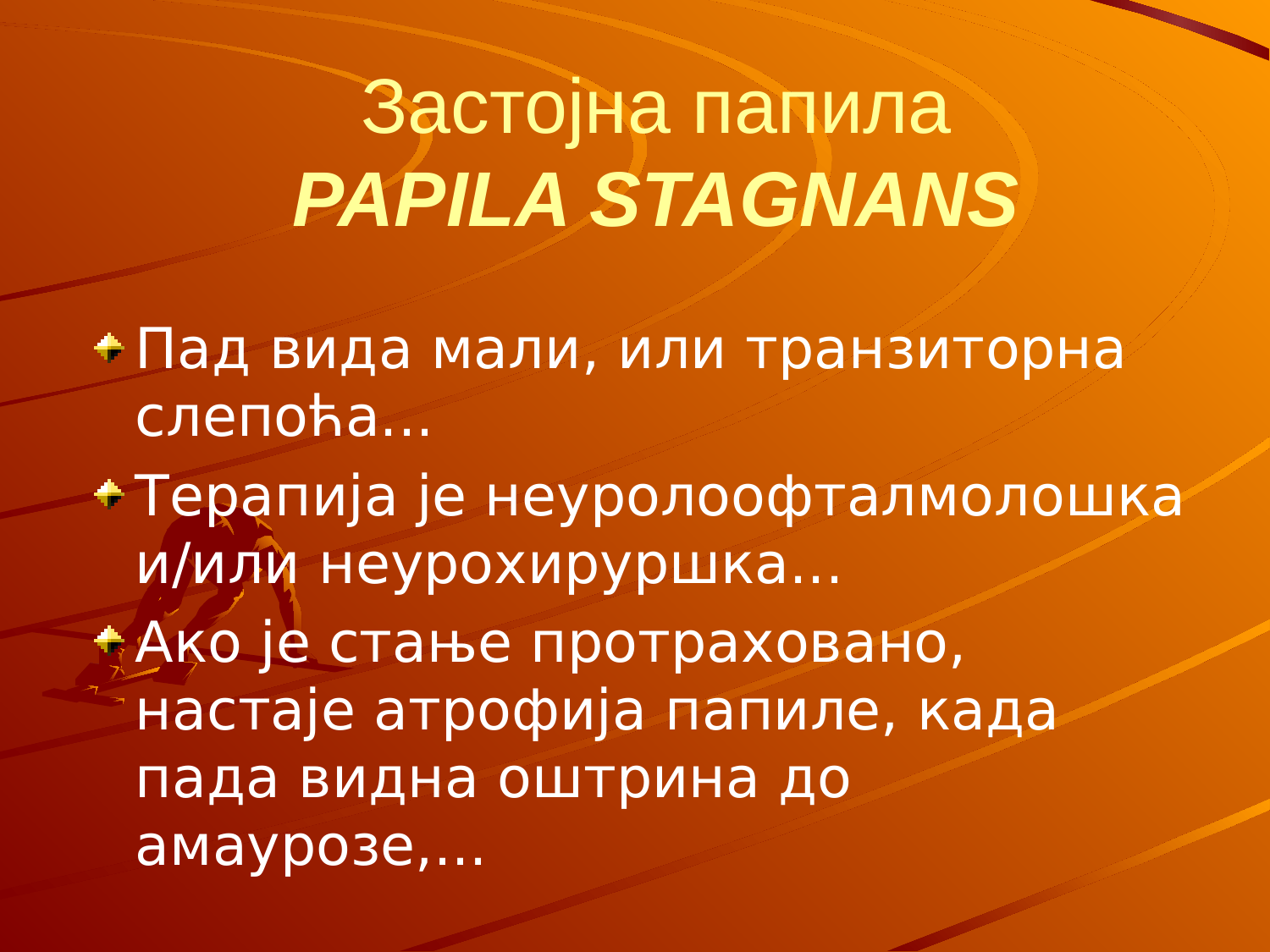

# Застојна папила PAPILA STAGNANS
Пад вида мали, или транзиторна слепоћа...
Терапија је неуролоофталмолошка и/или неурохируршка...
Ако је стање протраховано, настаје атрофија папиле, када пада видна оштрина до амаурозе,...